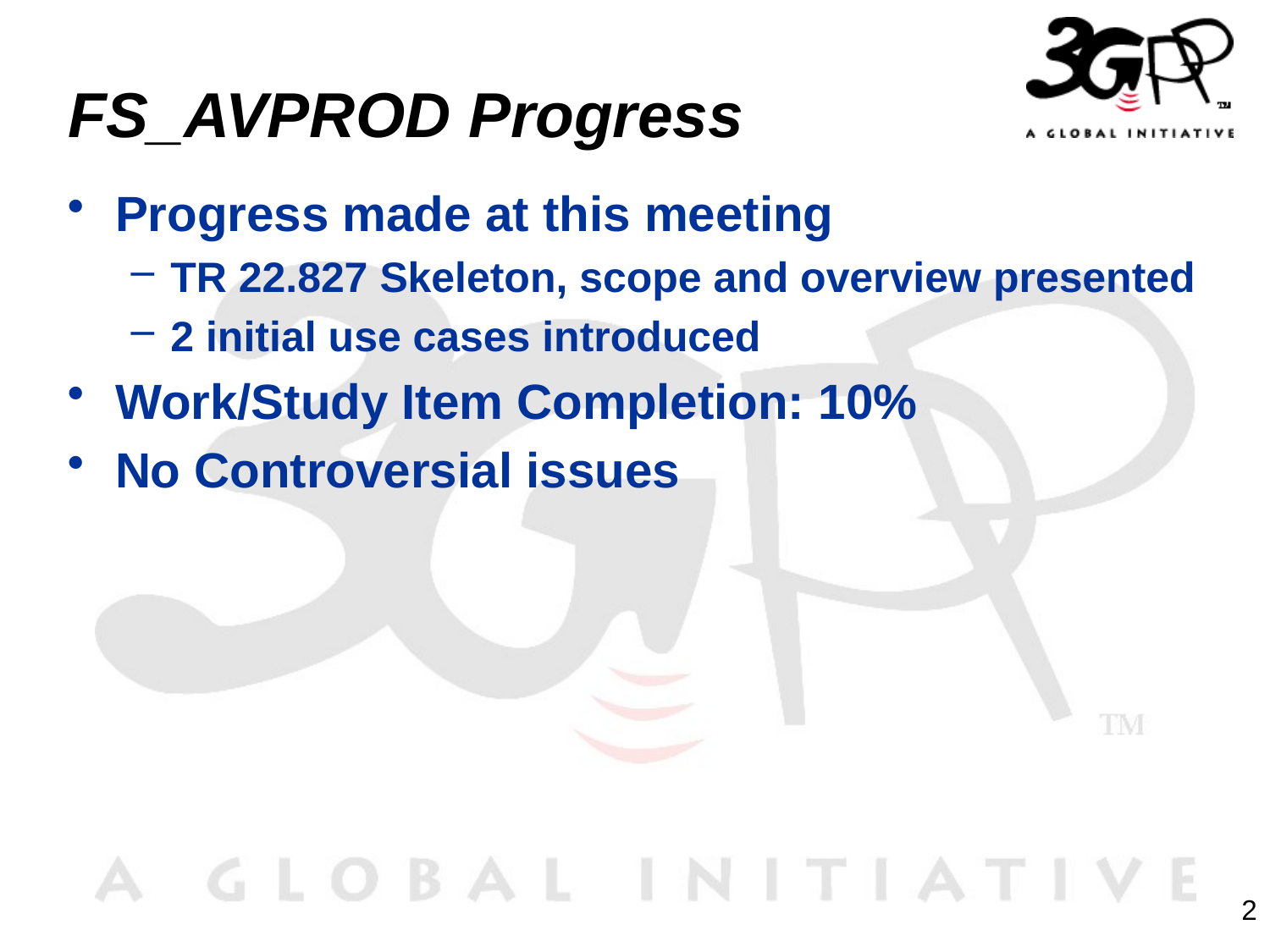

# FS_AVPROD Progress
Progress made at this meeting
TR 22.827 Skeleton, scope and overview presented
2 initial use cases introduced
Work/Study Item Completion: 10%
No Controversial issues
2